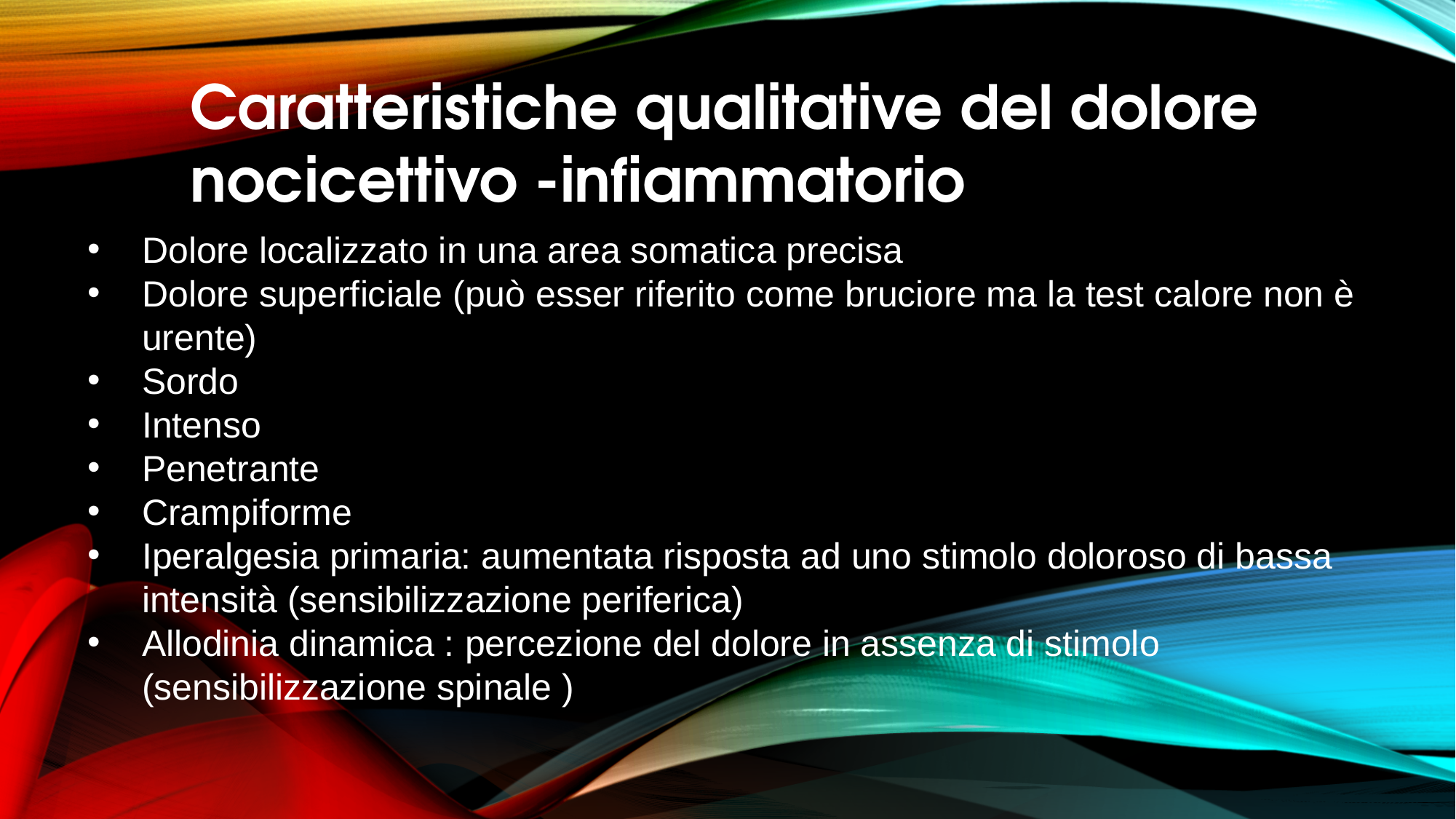

Caratteristiche qualitative del dolore nocicettivo -infiammatorio
Dolore localizzato in una area somatica precisa
Dolore superficiale (può esser riferito come bruciore ma la test calore non è urente)
Sordo
Intenso
Penetrante
Crampiforme
Iperalgesia primaria: aumentata risposta ad uno stimolo doloroso di bassa intensità (sensibilizzazione periferica)
Allodinia dinamica : percezione del dolore in assenza di stimolo (sensibilizzazione spinale )